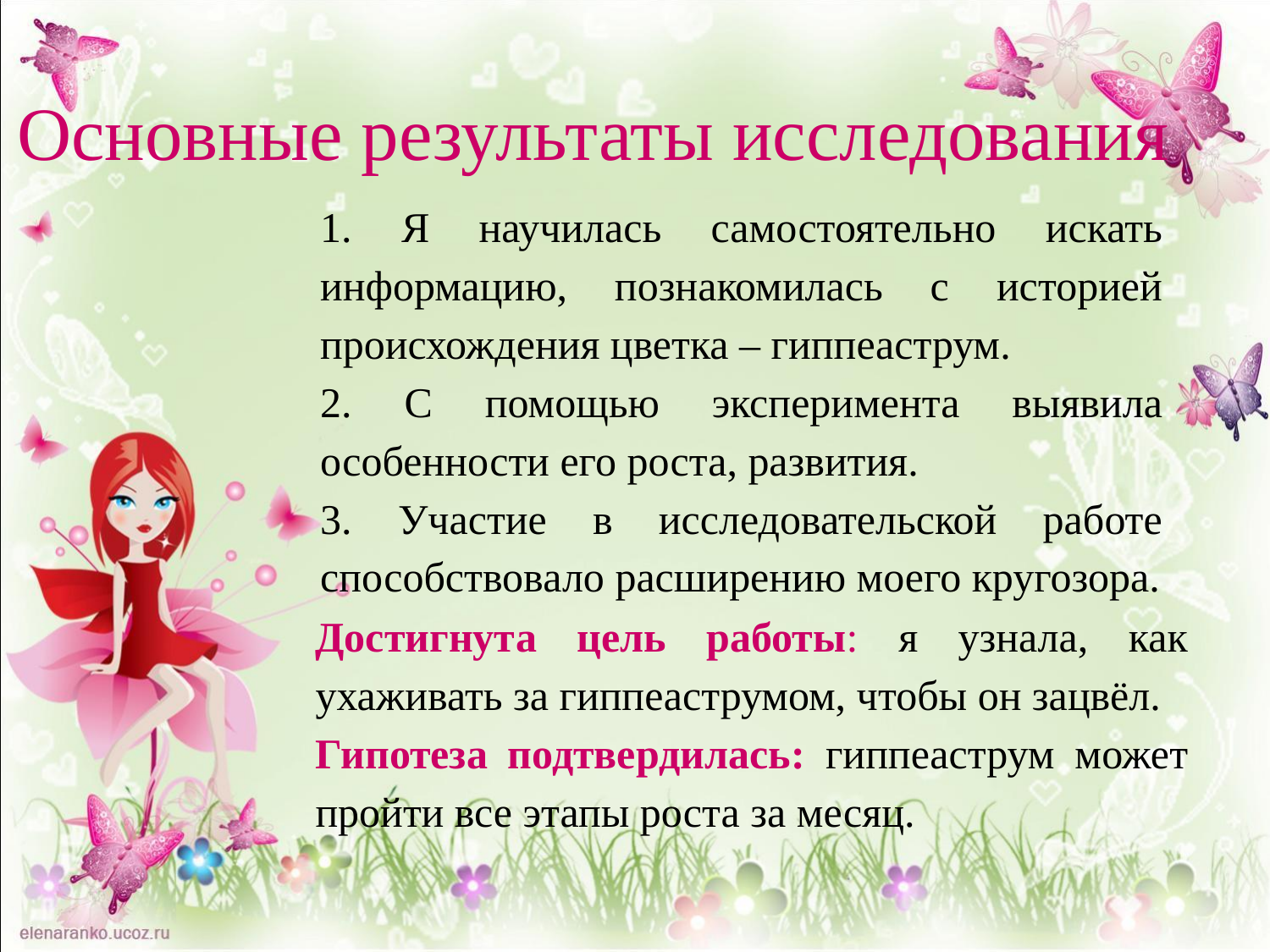

# Основные результаты исследования
1. Я научилась самостоятельно искать информацию, познакомилась с историей происхождения цветка – гиппеаструм.
2. С помощью эксперимента выявила особенности его роста, развития.
3. Участие в исследовательской работе способствовало расширению моего кругозора.
Достигнута цель работы: я узнала, как ухаживать за гиппеаструмом, чтобы он зацвёл.
Гипотеза подтвердилась: гиппеаструм может пройти все этапы роста за месяц.